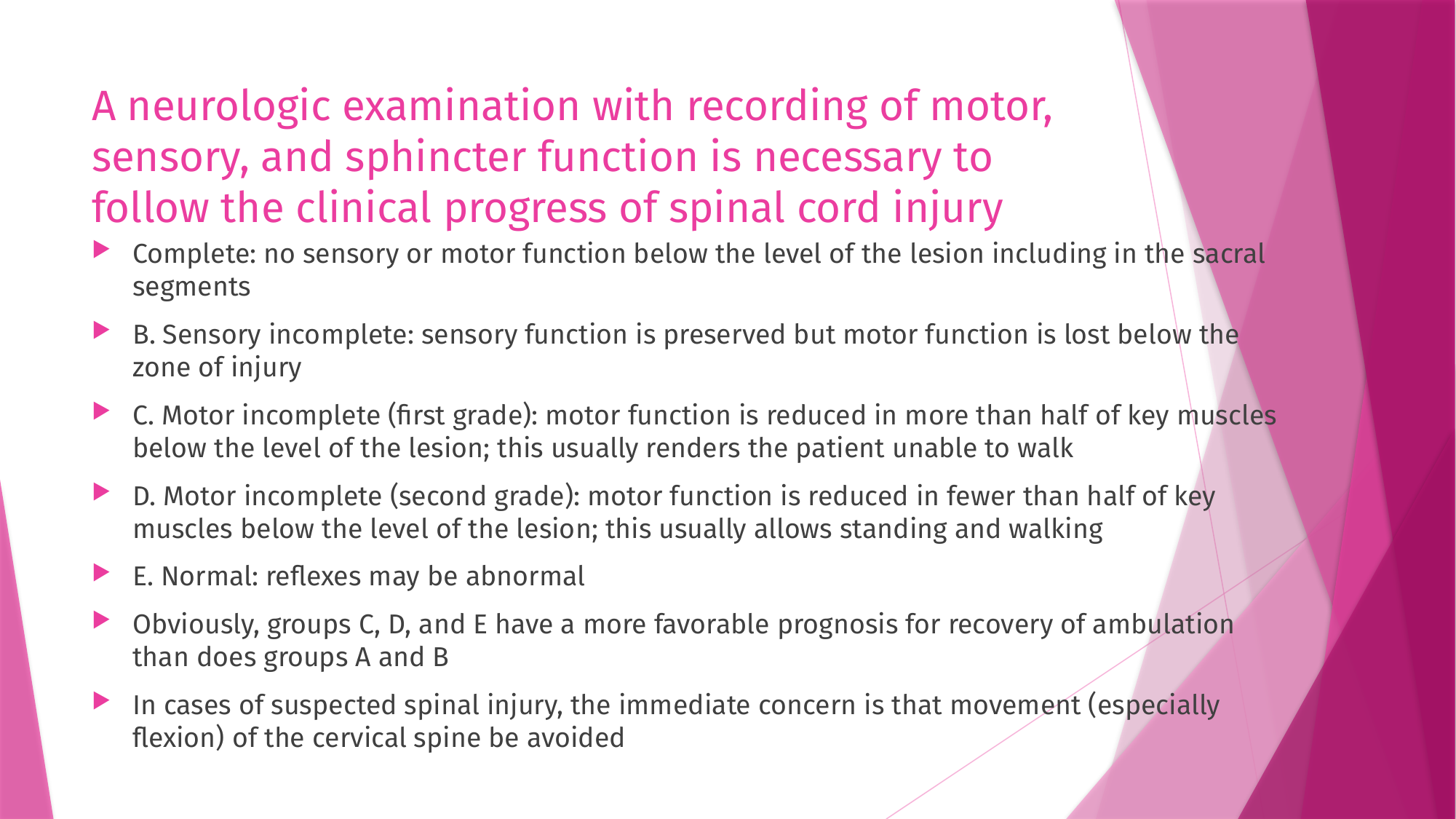

# A neurologic examination with recording of motor, sensory, and sphincter function is necessary to follow the clinical progress of spinal cord injury
Complete: no sensory or motor function below the level of the lesion including in the sacral segments
B. Sensory incomplete: sensory function is preserved but motor function is lost below the zone of injury
C. Motor incomplete (first grade): motor function is reduced in more than half of key muscles below the level of the lesion; this usually renders the patient unable to walk
D. Motor incomplete (second grade): motor function is reduced in fewer than half of key muscles below the level of the lesion; this usually allows standing and walking
E. Normal: reflexes may be abnormal
Obviously, groups C, D, and E have a more favorable prognosis for recovery of ambulation than does groups A and B
In cases of suspected spinal injury, the immediate concern is that movement (especially flexion) of the cervical spine be avoided